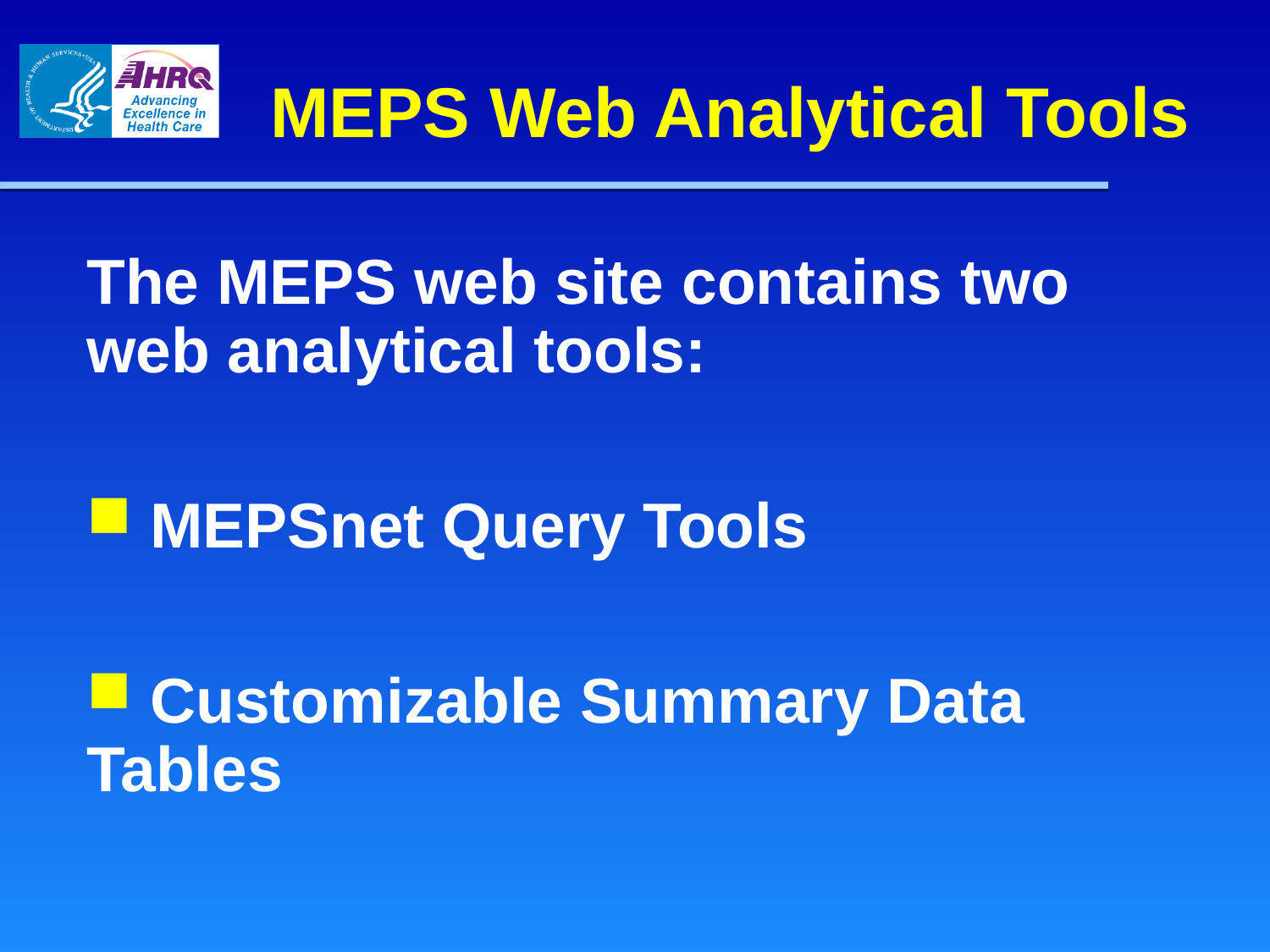

# MEPS Web Analytical Tools
The MEPS web site contains two web analytical tools:

 MEPSnet Query Tools

 Customizable Summary Data Tables